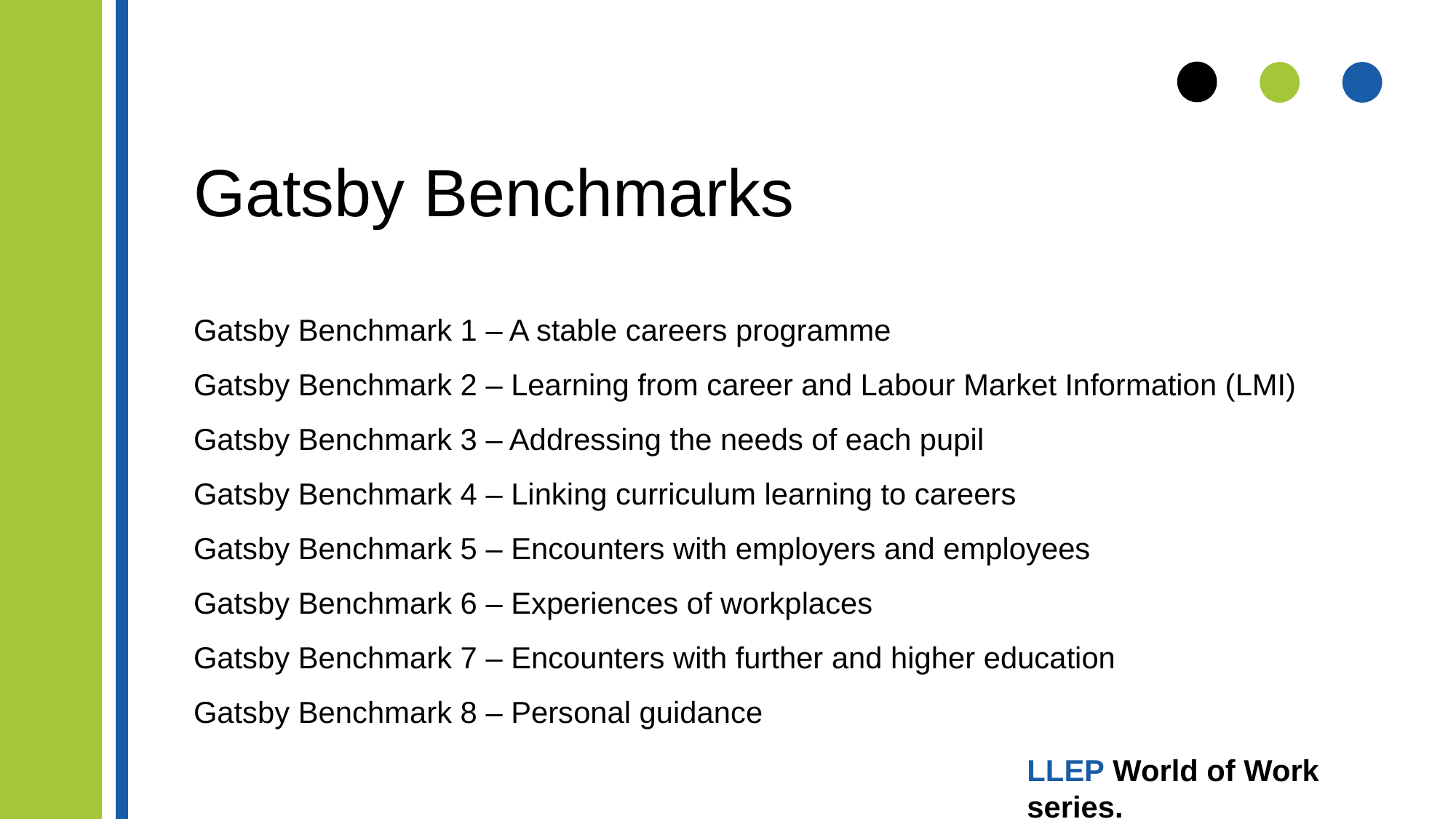

# Gatsby Benchmarks
Gatsby Benchmark 1 – A stable careers programme
Gatsby Benchmark 2 – Learning from career and Labour Market Information (LMI)
Gatsby Benchmark 3 – Addressing the needs of each pupil
Gatsby Benchmark 4 – Linking curriculum learning to careers
Gatsby Benchmark 5 – Encounters with employers and employees
Gatsby Benchmark 6 – Experiences of workplaces
Gatsby Benchmark 7 – Encounters with further and higher education
Gatsby Benchmark 8 – Personal guidance
LLEP World of Work series.